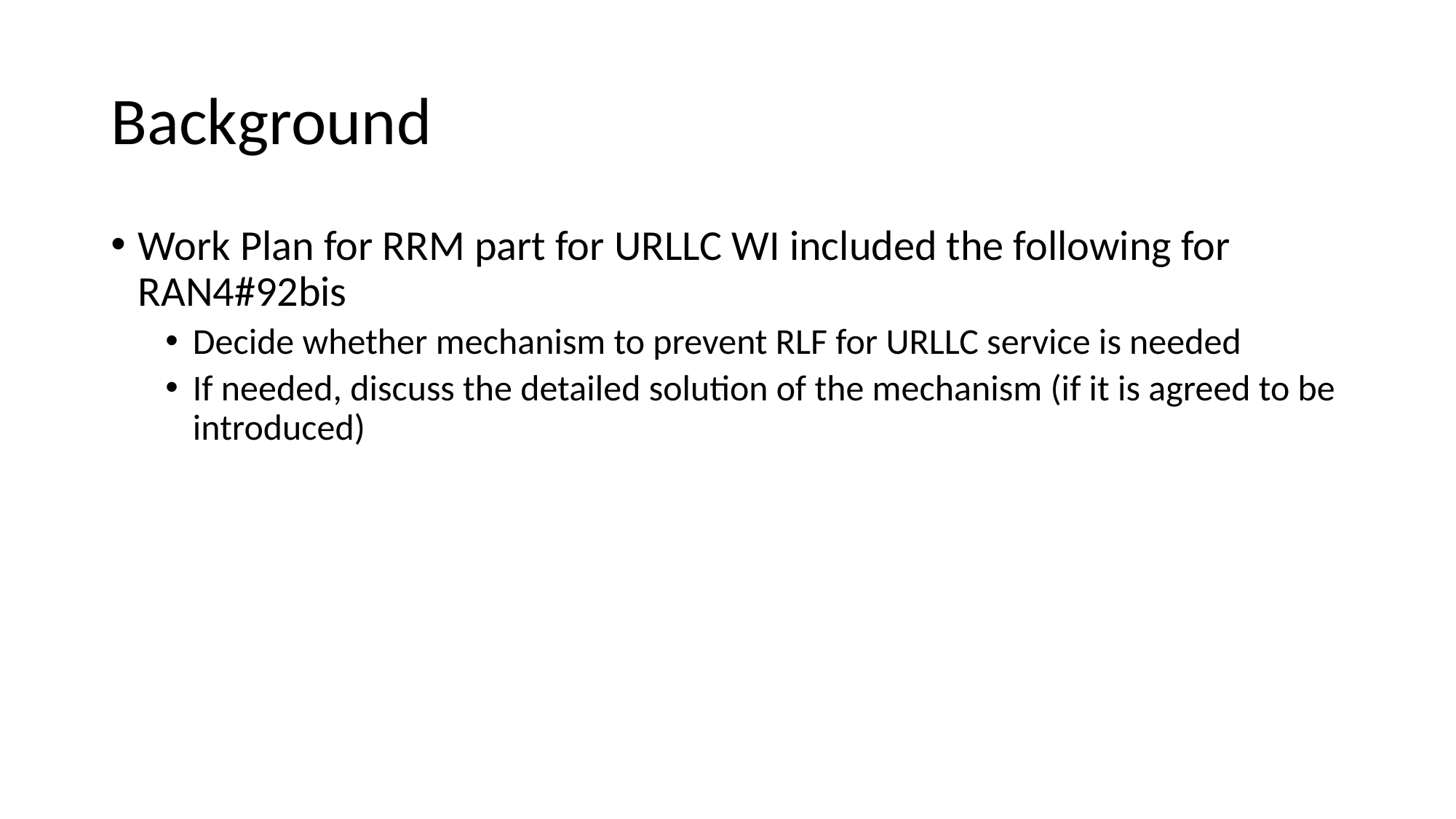

# Background
Work Plan for RRM part for URLLC WI included the following for RAN4#92bis
Decide whether mechanism to prevent RLF for URLLC service is needed
If needed, discuss the detailed solution of the mechanism (if it is agreed to be introduced)